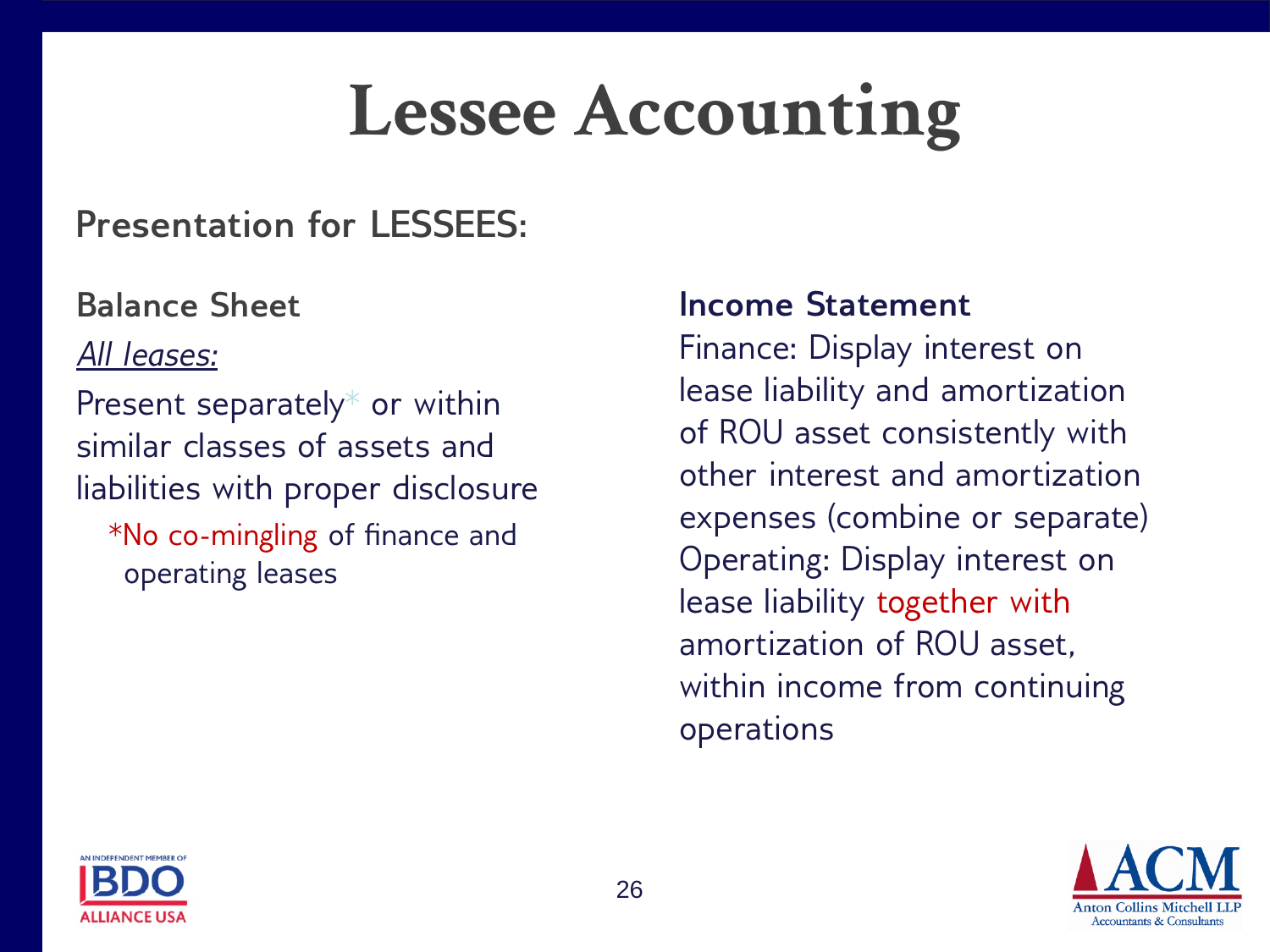

# Lessee Accounting
Presentation for LESSEES:
Balance Sheet
All leases:
Present separately* or within similar classes of assets and liabilities with proper disclosure
*No co-mingling of finance and operating leases

Income Statement
Finance: Display interest on lease liability and amortization of ROU asset consistently with other interest and amortization expenses (combine or separate)
Operating: Display interest on lease liability together with amortization of ROU asset, within income from continuing operations
26